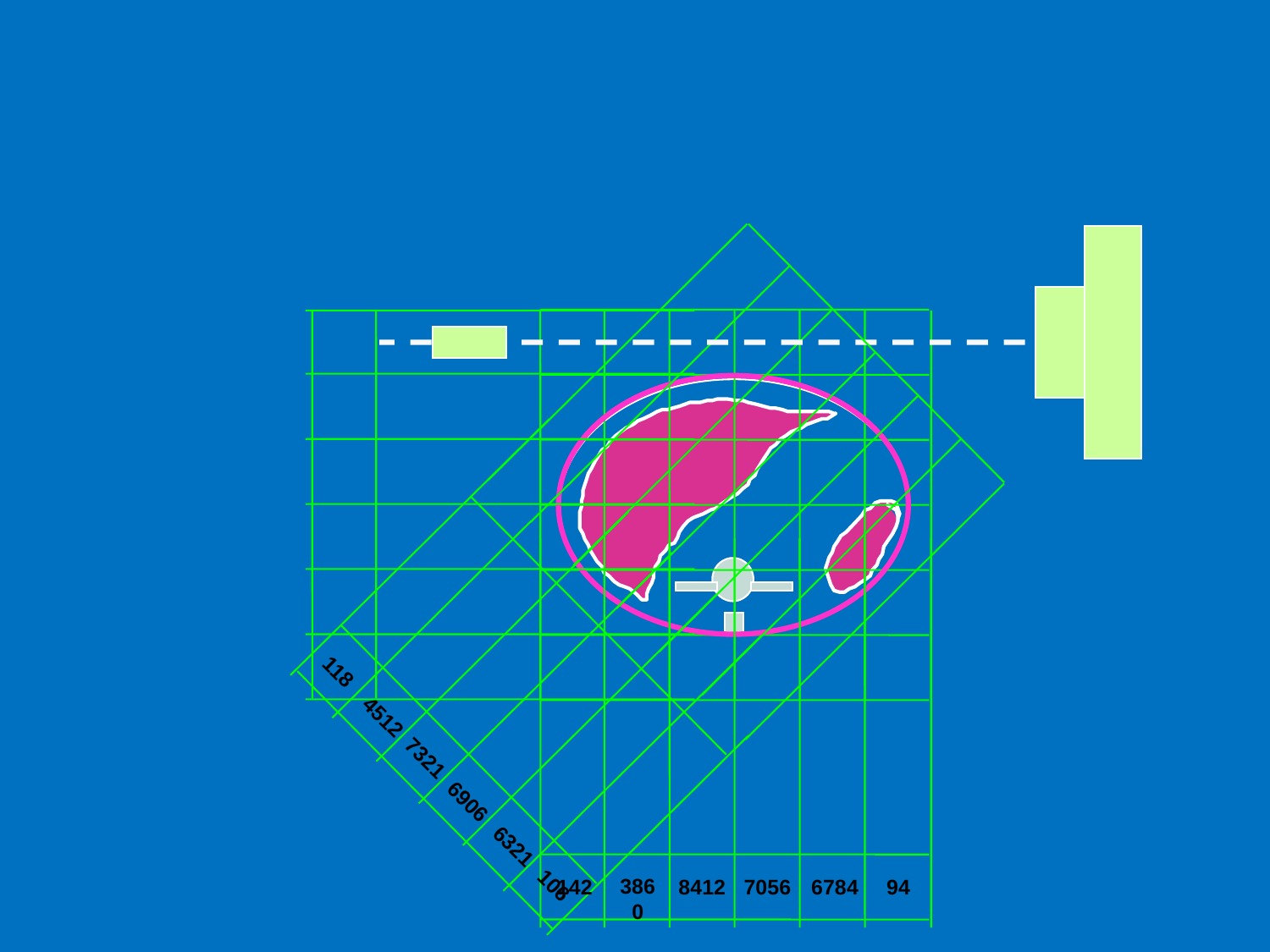

118

4512
7321
6906
6321
106

142
3860
8412
7056
6784
94